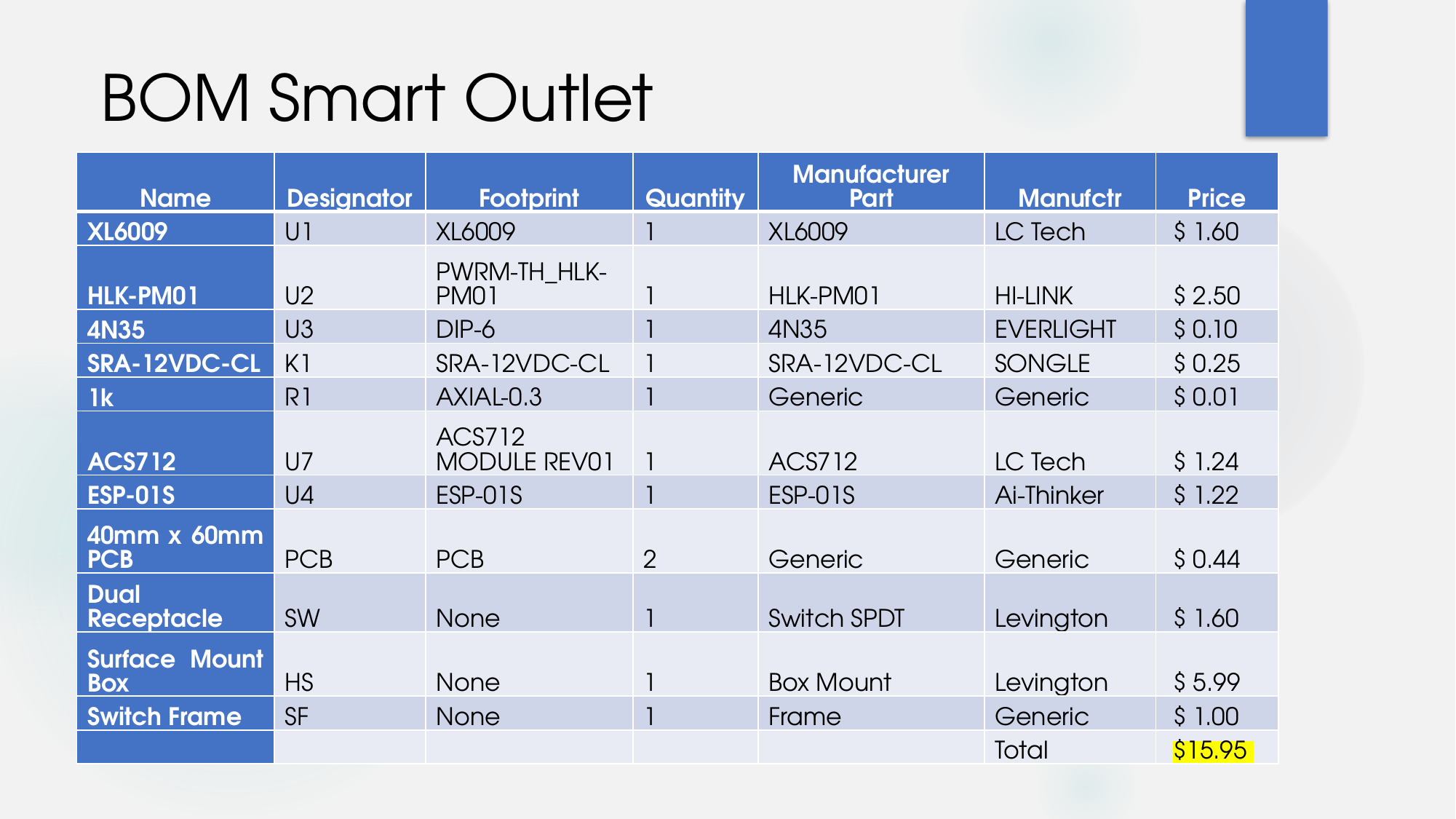

BOM Smart Outlet
| Name | Designator | Footprint | Quantity | Manufacturer Part | Manufctr | Price |
| --- | --- | --- | --- | --- | --- | --- |
| XL6009 | U1 | XL6009 | 1 | XL6009 | LC Tech | $ 1.60 |
| HLK-PM01 | U2 | PWRM-TH\_HLK-PM01 | 1 | HLK-PM01 | HI-LINK | $ 2.50 |
| 4N35 | U3 | DIP-6 | 1 | 4N35 | EVERLIGHT | $ 0.10 |
| SRA-12VDC-CL | K1 | SRA-12VDC-CL | 1 | SRA-12VDC-CL | SONGLE | $ 0.25 |
| 1k | R1 | AXIAL-0.3 | 1 | Generic | Generic | $ 0.01 |
| ACS712 | U7 | ACS712 MODULE REV01 | 1 | ACS712 | LC Tech | $ 1.24 |
| ESP-01S | U4 | ESP-01S | 1 | ESP-01S | Ai-Thinker | $ 1.22 |
| 40mm x 60mm PCB | PCB | PCB | 2 | Generic | Generic | $ 0.44 |
| Dual Receptacle | SW | None | 1 | Switch SPDT | Levington | $ 1.60 |
| Surface Mount Box | HS | None | 1 | Box Mount | Levington | $ 5.99 |
| Switch Frame | SF | None | 1 | Frame | Generic | $ 1.00 |
|  |  |  |  |  | Total | $15.95 |